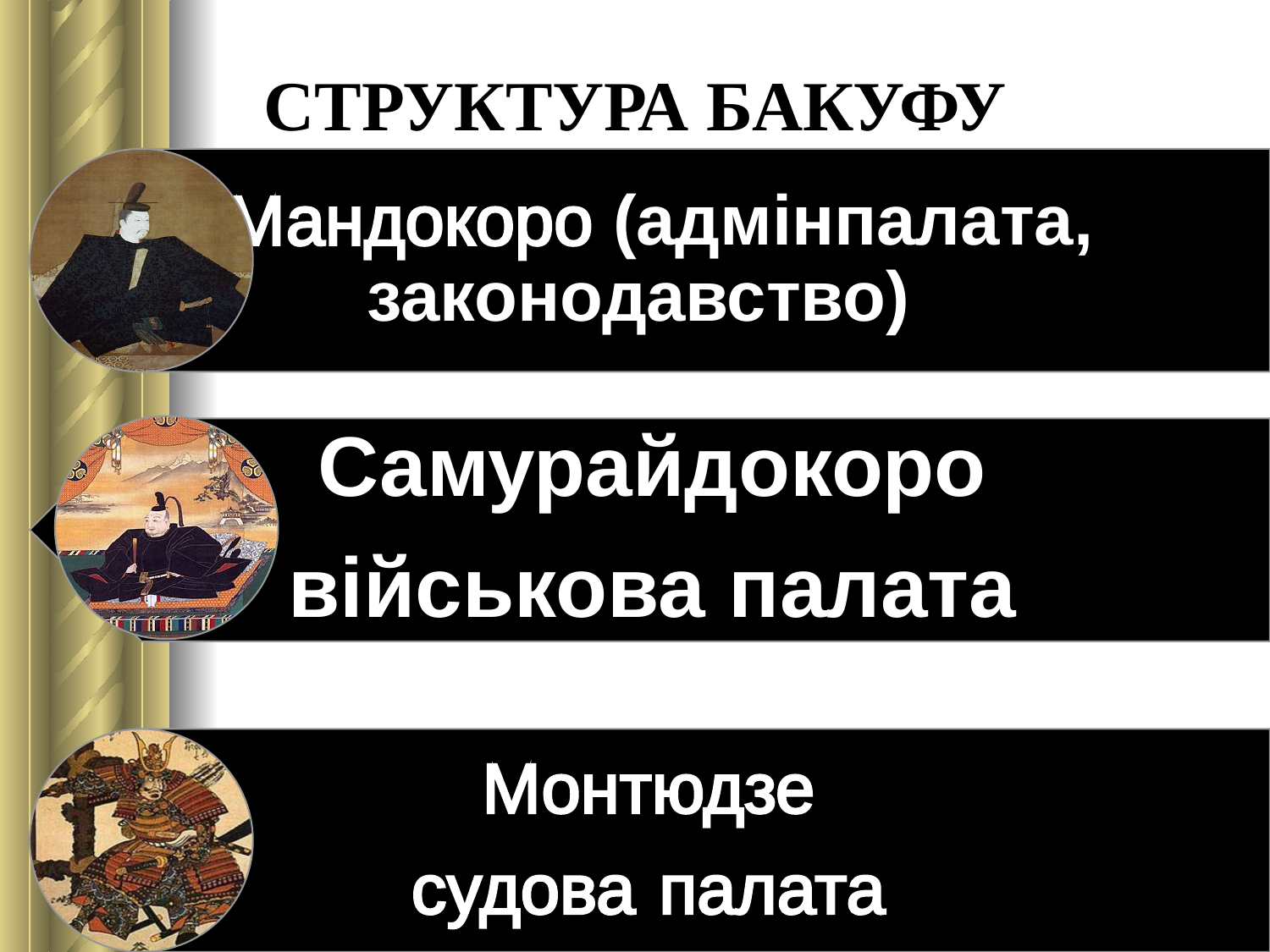

# СТРУКТУРА БАКУФУ

 Мандокоро (адмінпалата, законодавство)
Самурайдокоро
військова палата
Монтюдзе
судова палата